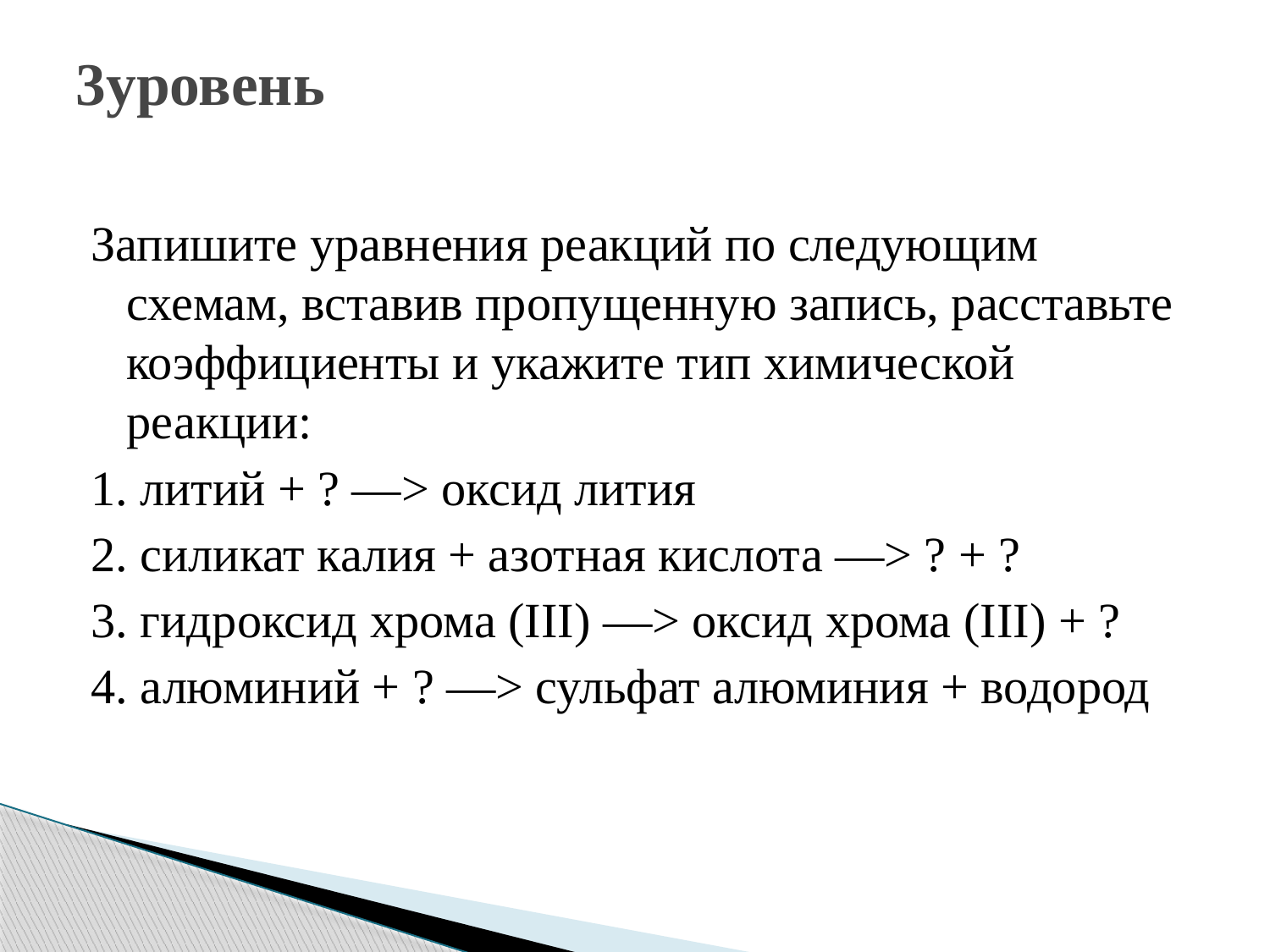

# 3уровень
Запишите уравнения реакций по следующим схемам, вставив пропущенную запись, расставьте коэффициенты и укажите тип химической реакции:
1. литий + ? —> оксид лития
2. силикат калия + азотная кислота —> ? + ?
3. гидроксид хрома (III) —> оксид хрома (III) + ?
4. алюминий + ? —> сульфат алюминия + водород